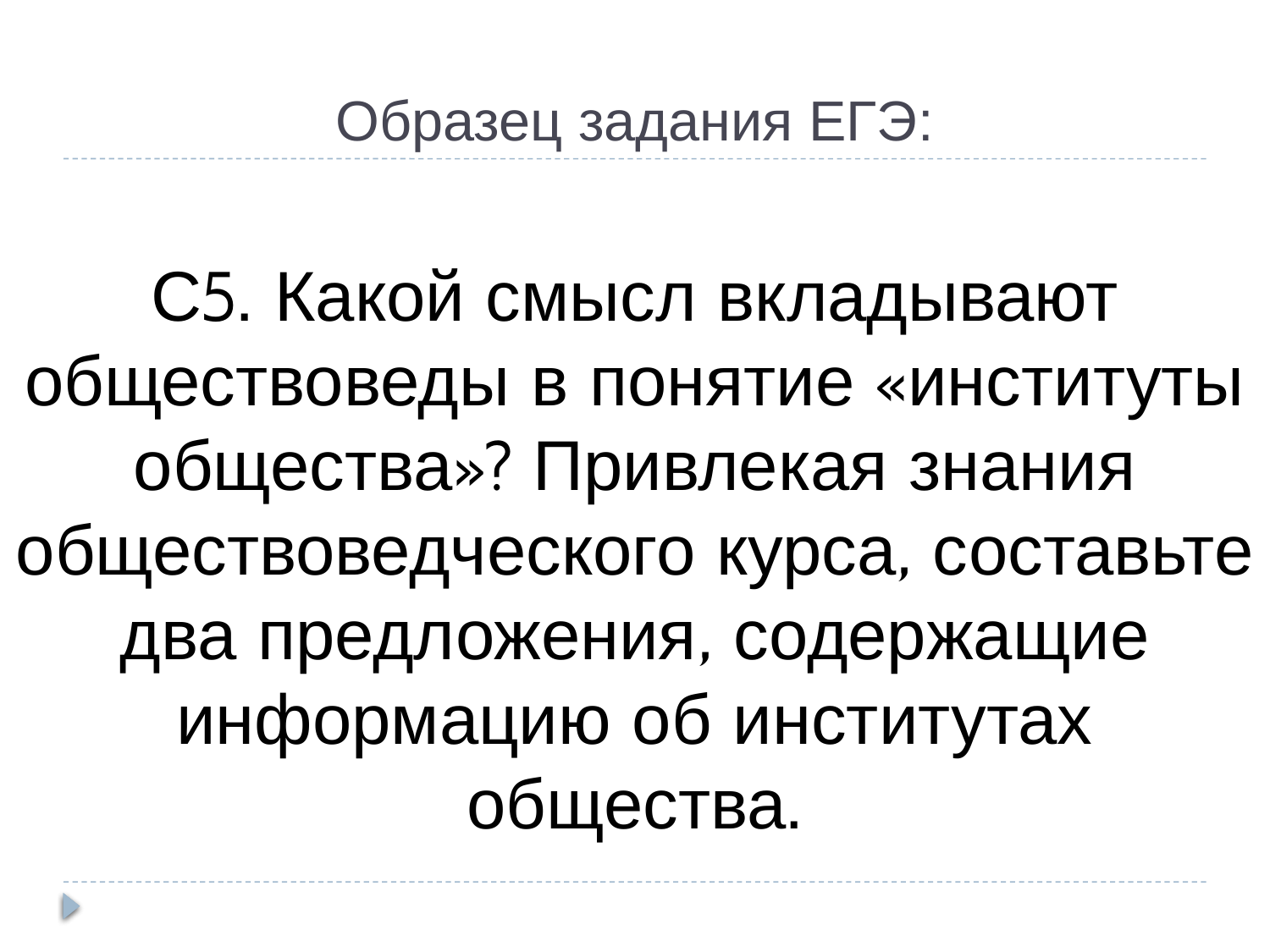

# Образец задания ЕГЭ:

С5. Какой смысл вкладывают обществоведы в понятие «институты общества»? Привлекая знания обществоведческого курса, составьте два предложения, содержащие информацию об институтах общества.